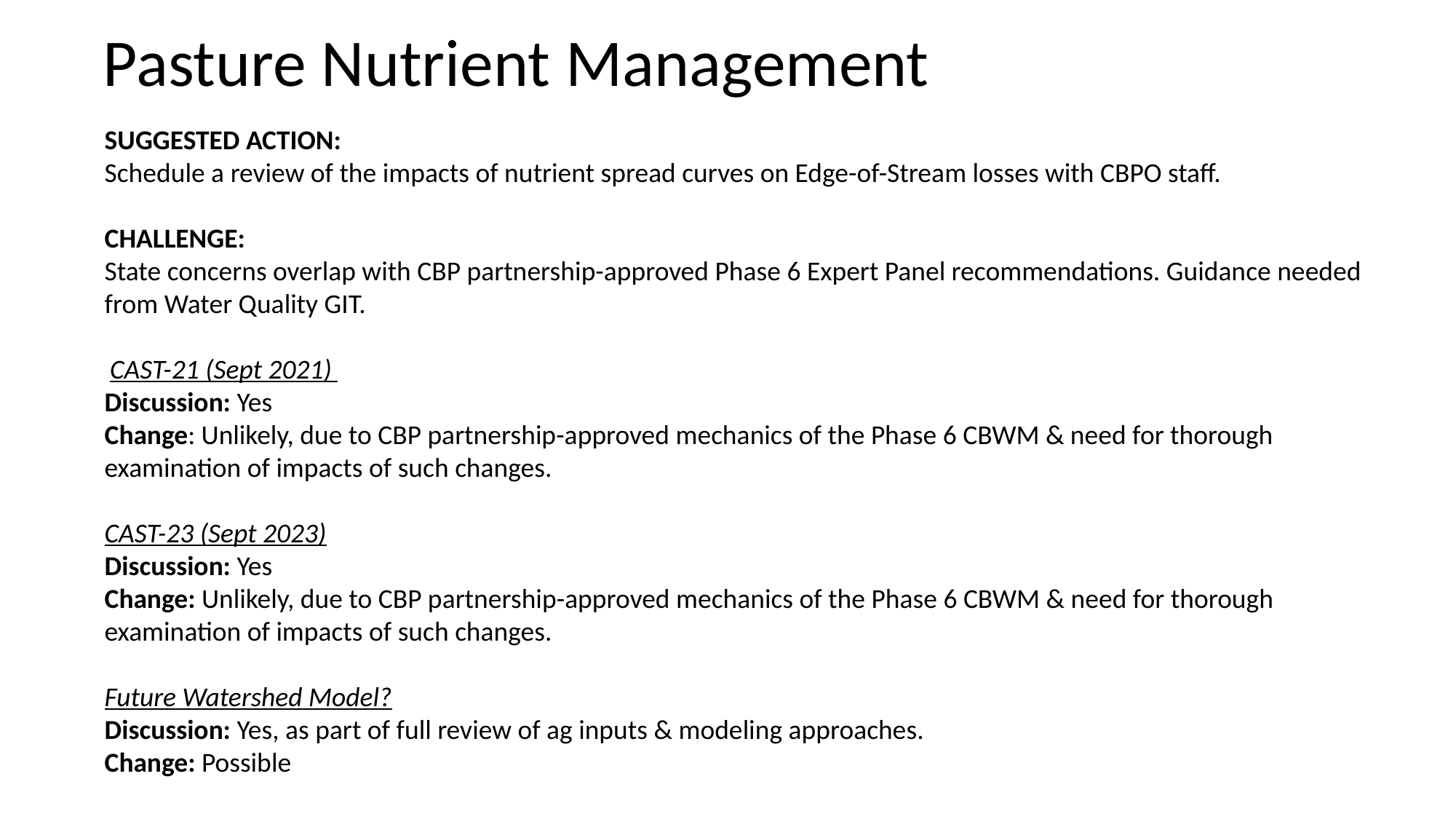

# Pasture Nutrient Management
SUGGESTED ACTION:
Schedule a review of the impacts of nutrient spread curves on Edge-of-Stream losses with CBPO staff.

CHALLENGE:
State concerns overlap with CBP partnership-approved Phase 6 Expert Panel recommendations. Guidance needed from Water Quality GIT.

 CAST-21 (Sept 2021)
Discussion: Yes
Change: Unlikely, due to CBP partnership-approved mechanics of the Phase 6 CBWM & need for thorough examination of impacts of such changes.

CAST-23 (Sept 2023)
Discussion: Yes
Change: Unlikely, due to CBP partnership-approved mechanics of the Phase 6 CBWM & need for thorough examination of impacts of such changes.

Future Watershed Model?
Discussion: Yes, as part of full review of ag inputs & modeling approaches.
Change: Possible